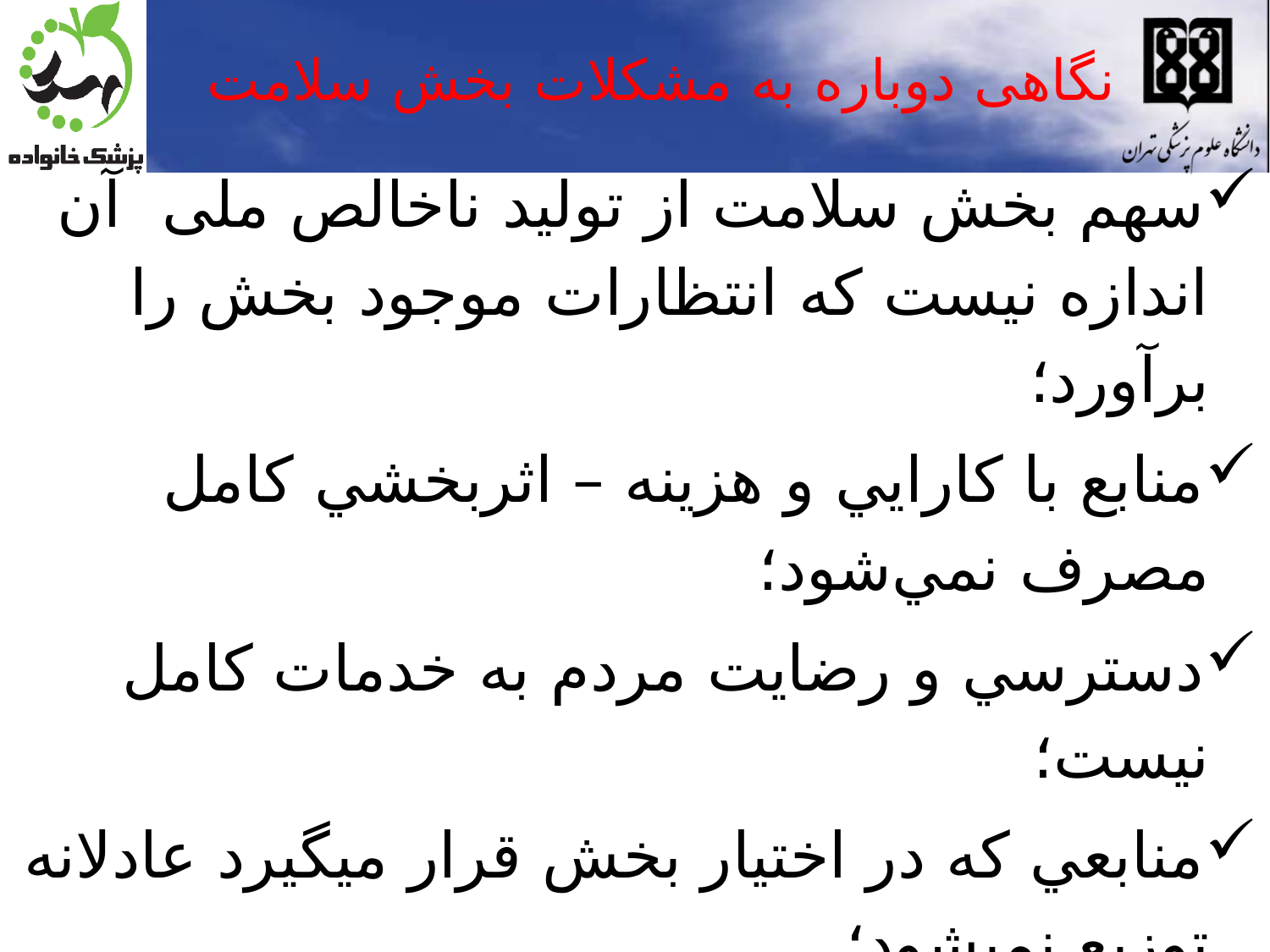

# نگاهی دوباره به مشکلات بخش سلامت
سهم بخش سلامت از توليد ناخالص ملی  آن اندازه نيست كه انتظارات موجود بخش را برآورد؛
منابع با كارايي و هزينه – اثربخشي كامل مصرف نمي‌شود؛
دسترسي و رضایت مردم به خدمات كامل نيست؛
منابعي كه در اختيار بخش قرار مي­گيرد عادلانه توزيع نمي­شود؛
در بخش خصوصي مردم از درمان­ها يا هزينه­هاي مخاطره­آميز بطور کامل محافظت نمی شوند
بیمه ها همچنان درمان نگر و فاقد پوشش مناسب